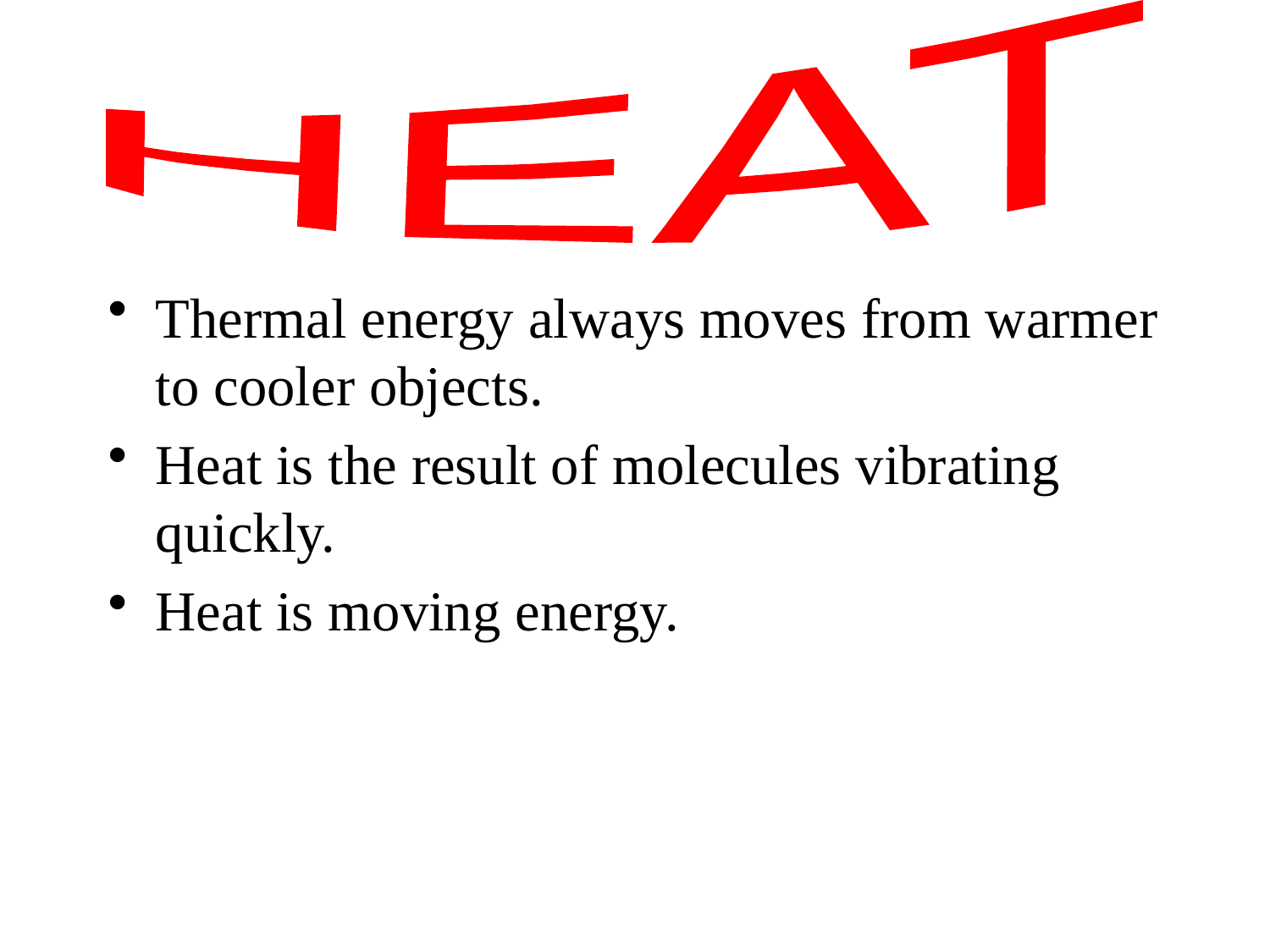

HEAT
#
Thermal energy always moves from warmer to cooler objects.
Heat is the result of molecules vibrating quickly.
Heat is moving energy.